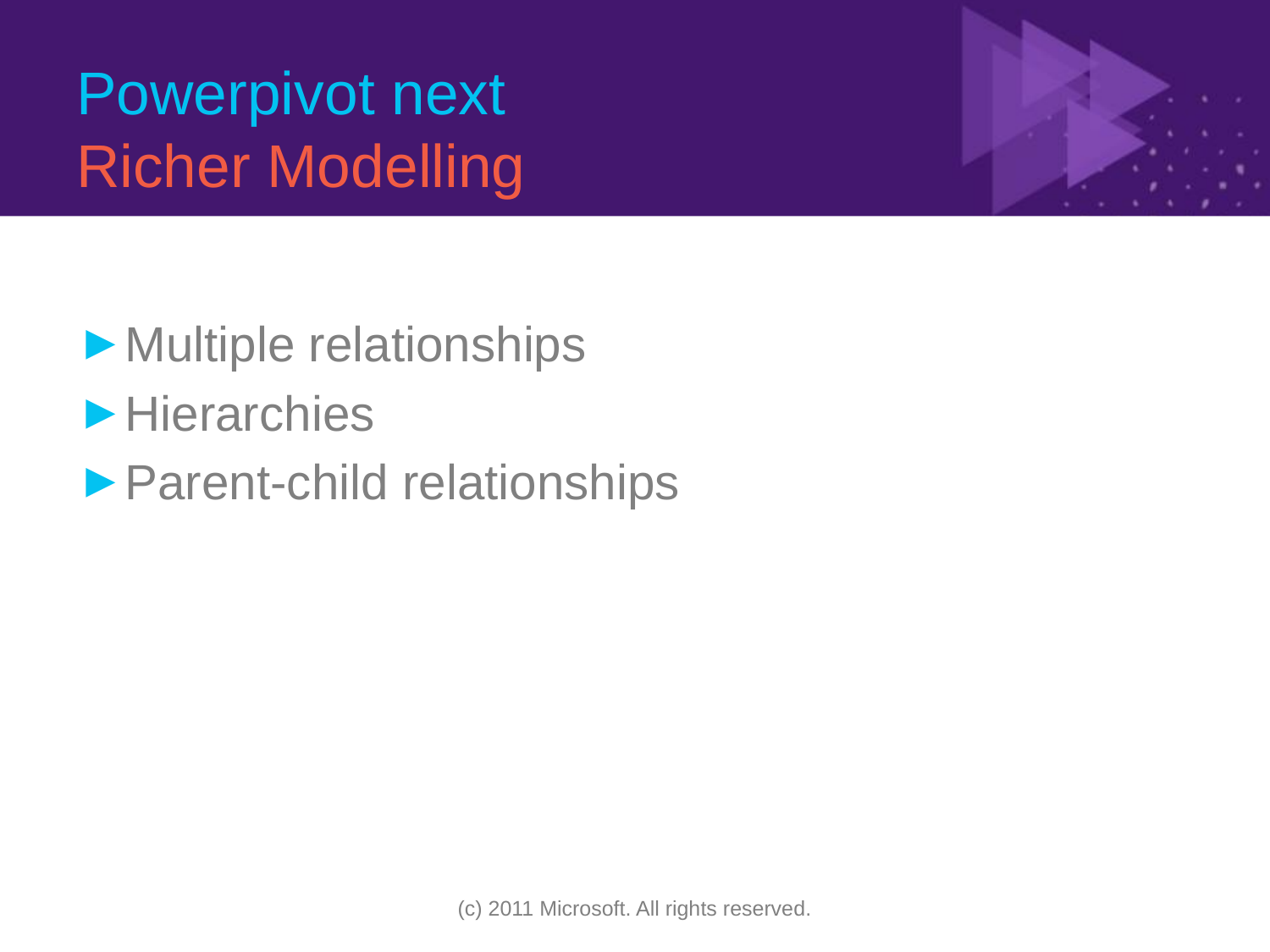

# Powerpivot next Richer Modelling
Multiple relationships
Hierarchies
Parent-child relationships

(c) 2011 Microsoft. All rights reserved.